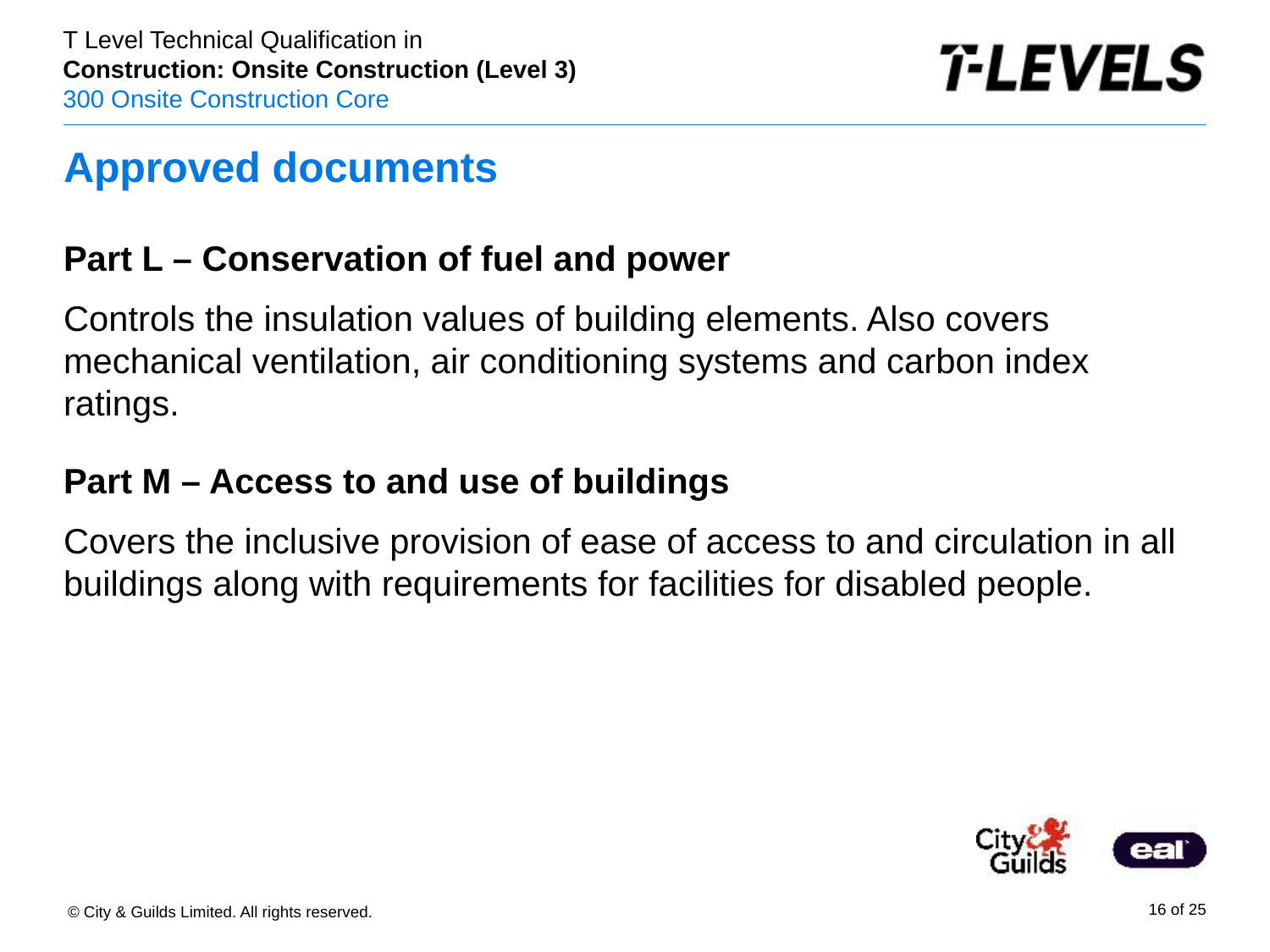

# Approved documents
Part L – Conservation of fuel and power
Controls the insulation values of building elements. Also covers mechanical ventilation, air conditioning systems and carbon index ratings.
Part M – Access to and use of buildings
Covers the inclusive provision of ease of access to and circulation in all buildings along with requirements for facilities for disabled people.